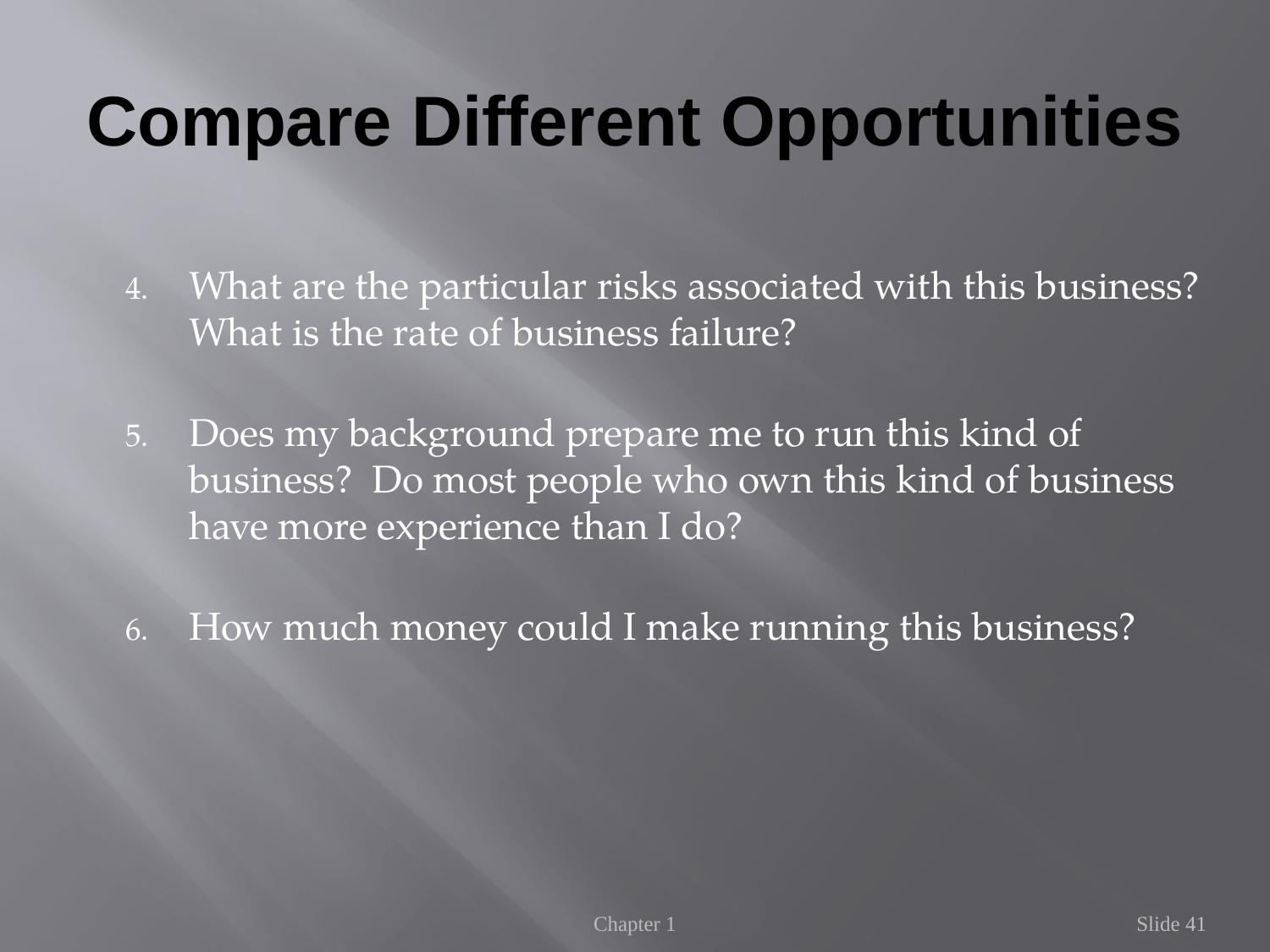

# Compare Different Opportunities
What are the particular risks associated with this business?  What is the rate of business failure?
Does my background prepare me to run this kind of business?  Do most people who own this kind of business have more experience than I do?
How much money could I make running this business?
Chapter 1
Slide 41